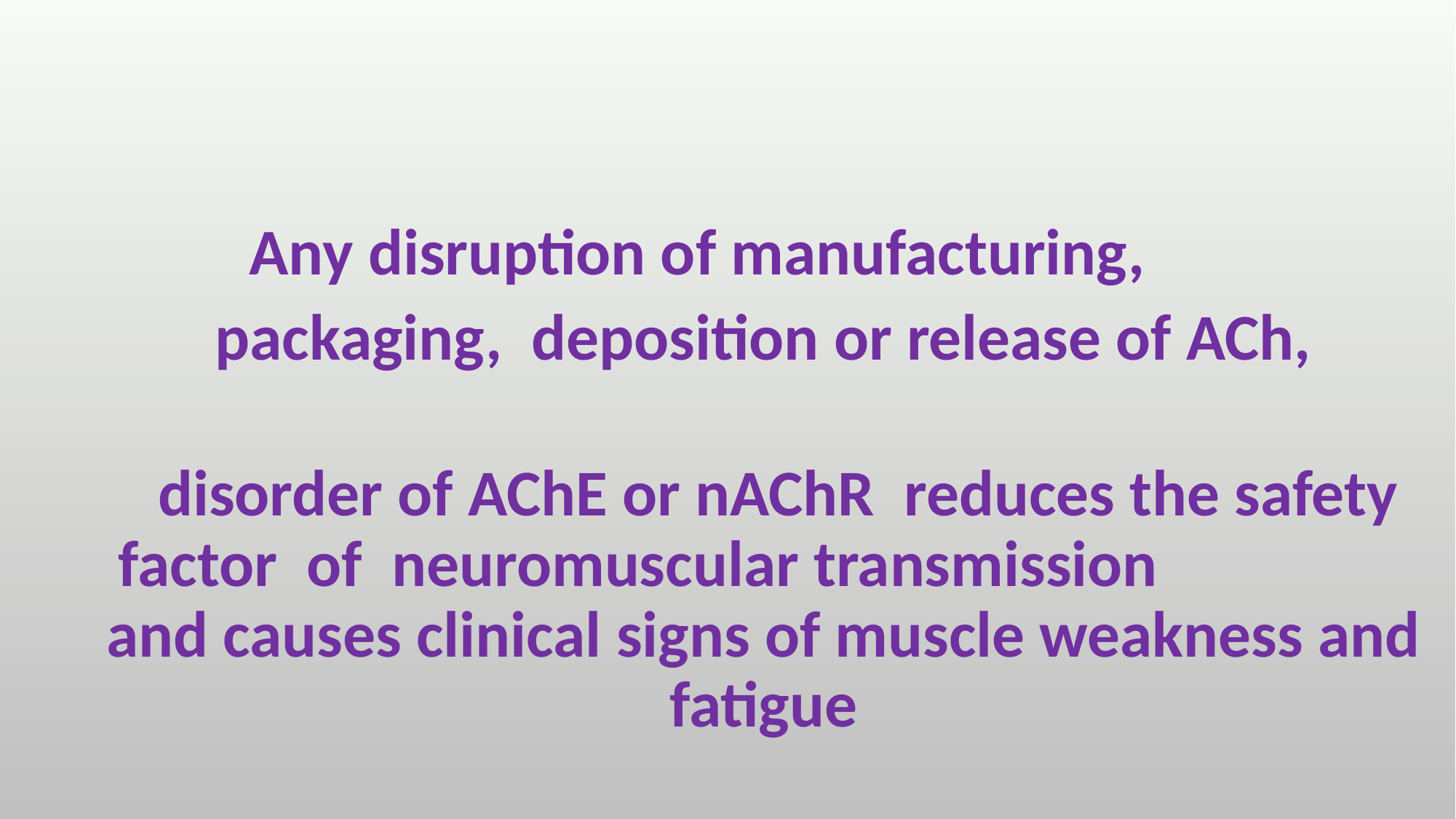

Any disruption of manufacturing,
        packaging,  deposition or release of ACh,
  disorder of AChE or nAChR  reduces the safety factor  of  neuromuscular transmission                  and causes clinical signs of muscle weakness and fatigue